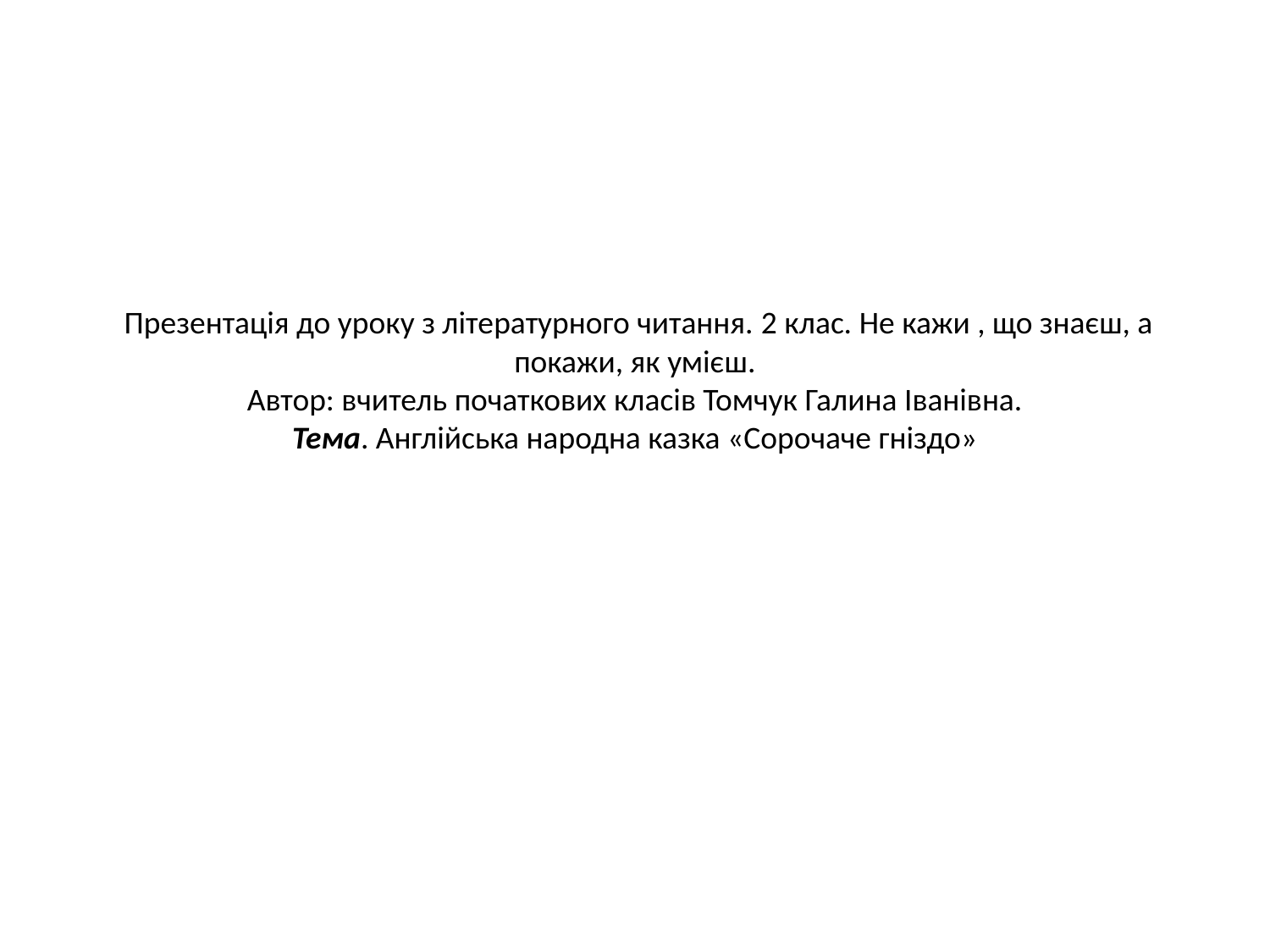

# Презентація до уроку з літературного читання. 2 клас. Не кажи , що знаєш, а покажи, як умієш. Автор: вчитель початкових класів Томчук Галина Іванівна.  Тема. Англійська народна казка «Сорочаче гніздо»